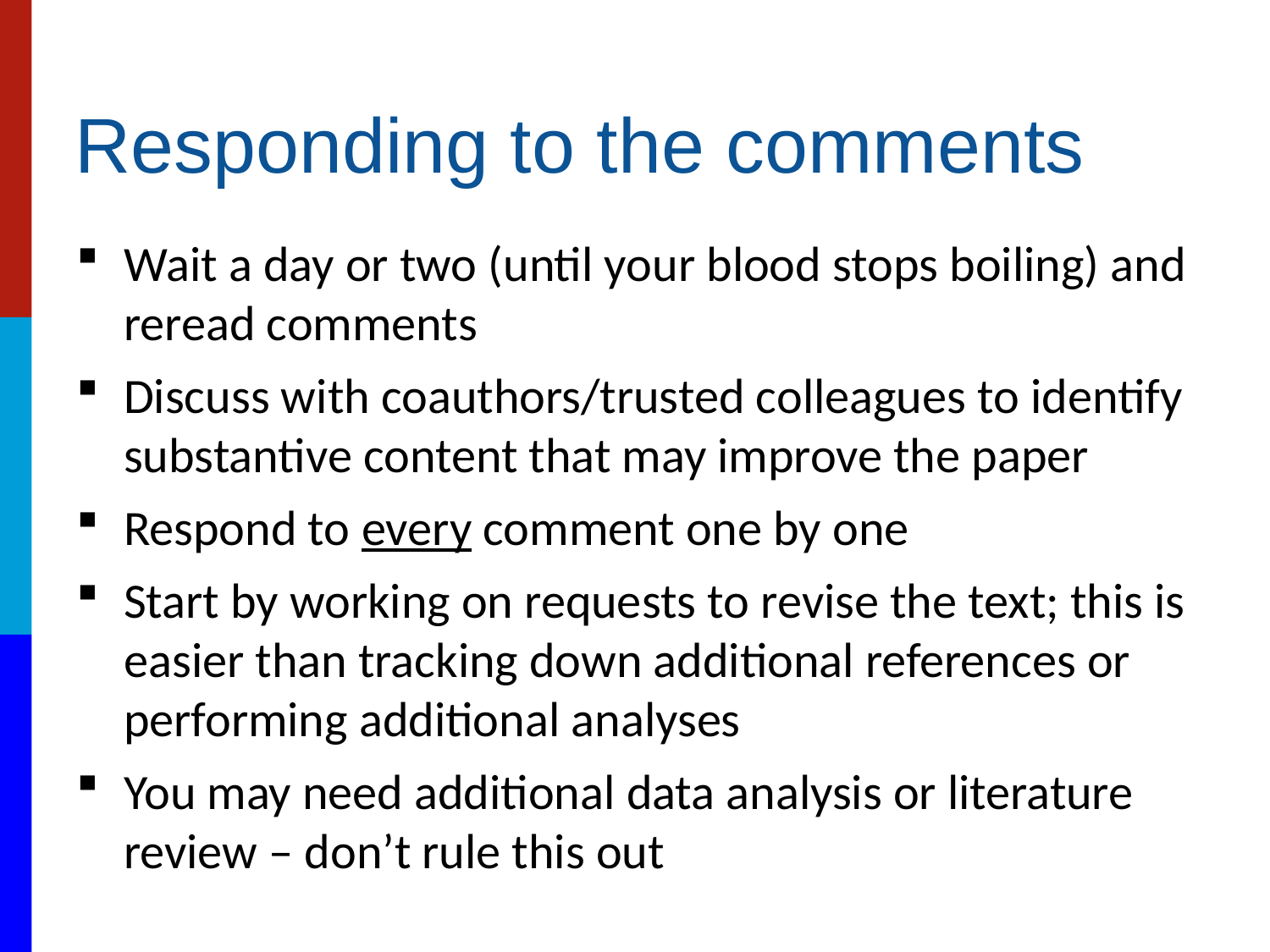

# Responding to the comments
Wait a day or two (until your blood stops boiling) and reread comments
Discuss with coauthors/trusted colleagues to identify substantive content that may improve the paper
Respond to every comment one by one
Start by working on requests to revise the text; this is easier than tracking down additional references or performing additional analyses
You may need additional data analysis or literature review – don’t rule this out